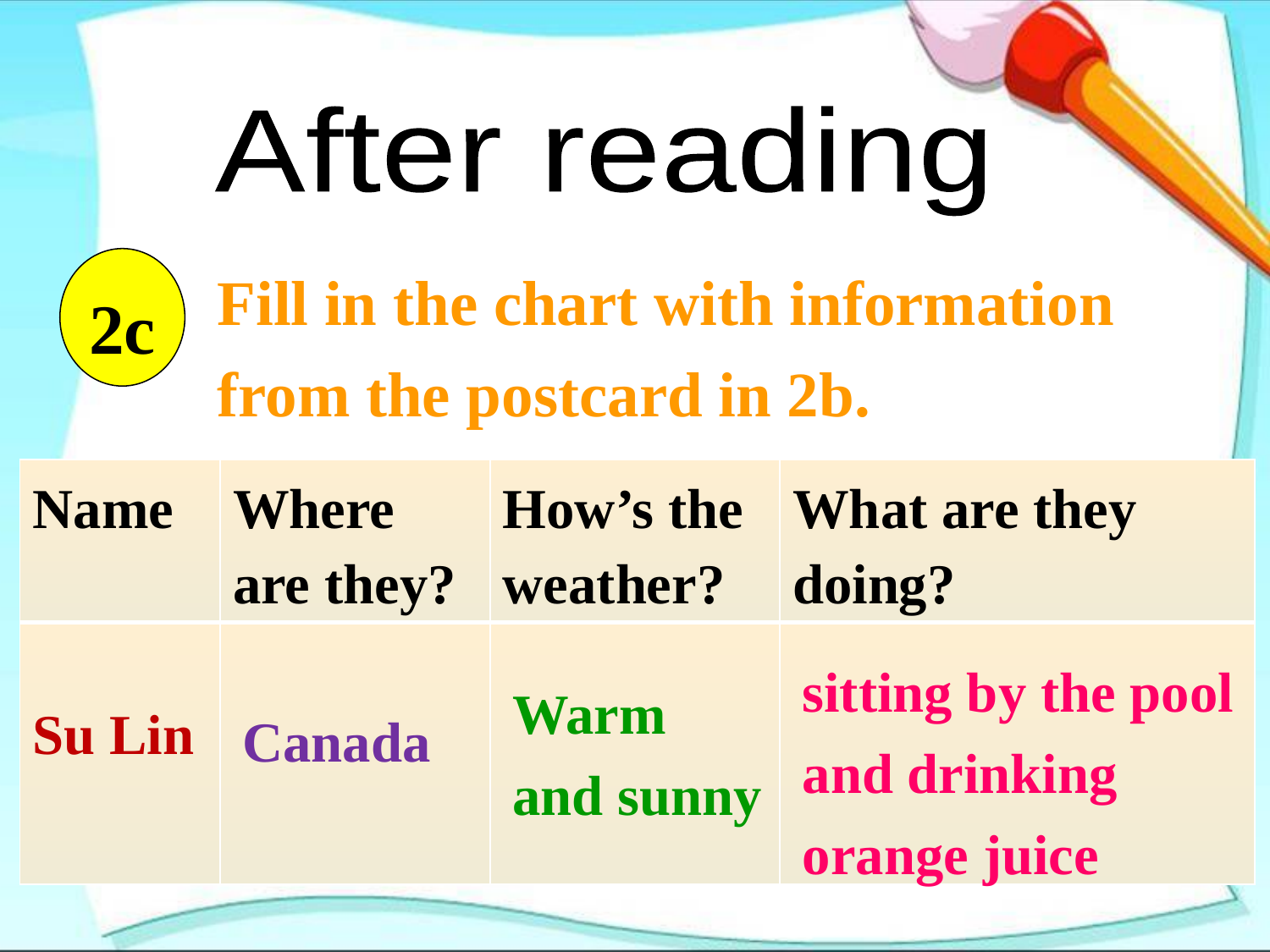

After reading
Fill in the chart with information from the postcard in 2b.
2c
| Name | Where are they? | How’s the weather? | What are they doing? |
| --- | --- | --- | --- |
| Su Lin |  |  |  |
sitting by the pool and drinking orange juice
Warm and sunny
Canada